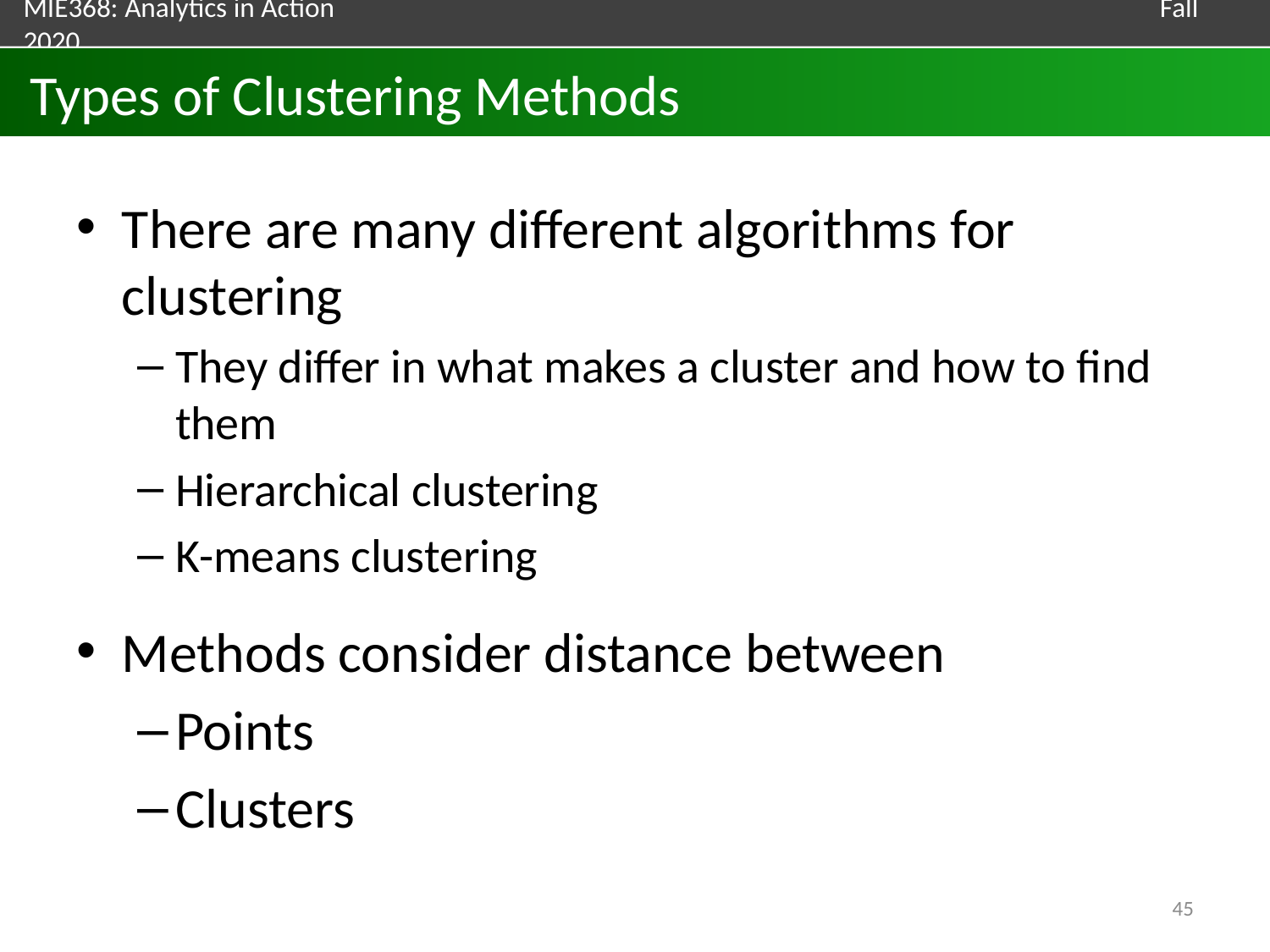

# Types of Clustering Methods
There are many different algorithms for clustering
They differ in what makes a cluster and how to find them
Hierarchical clustering
K-means clustering

Methods consider distance between
Points
Clusters

45